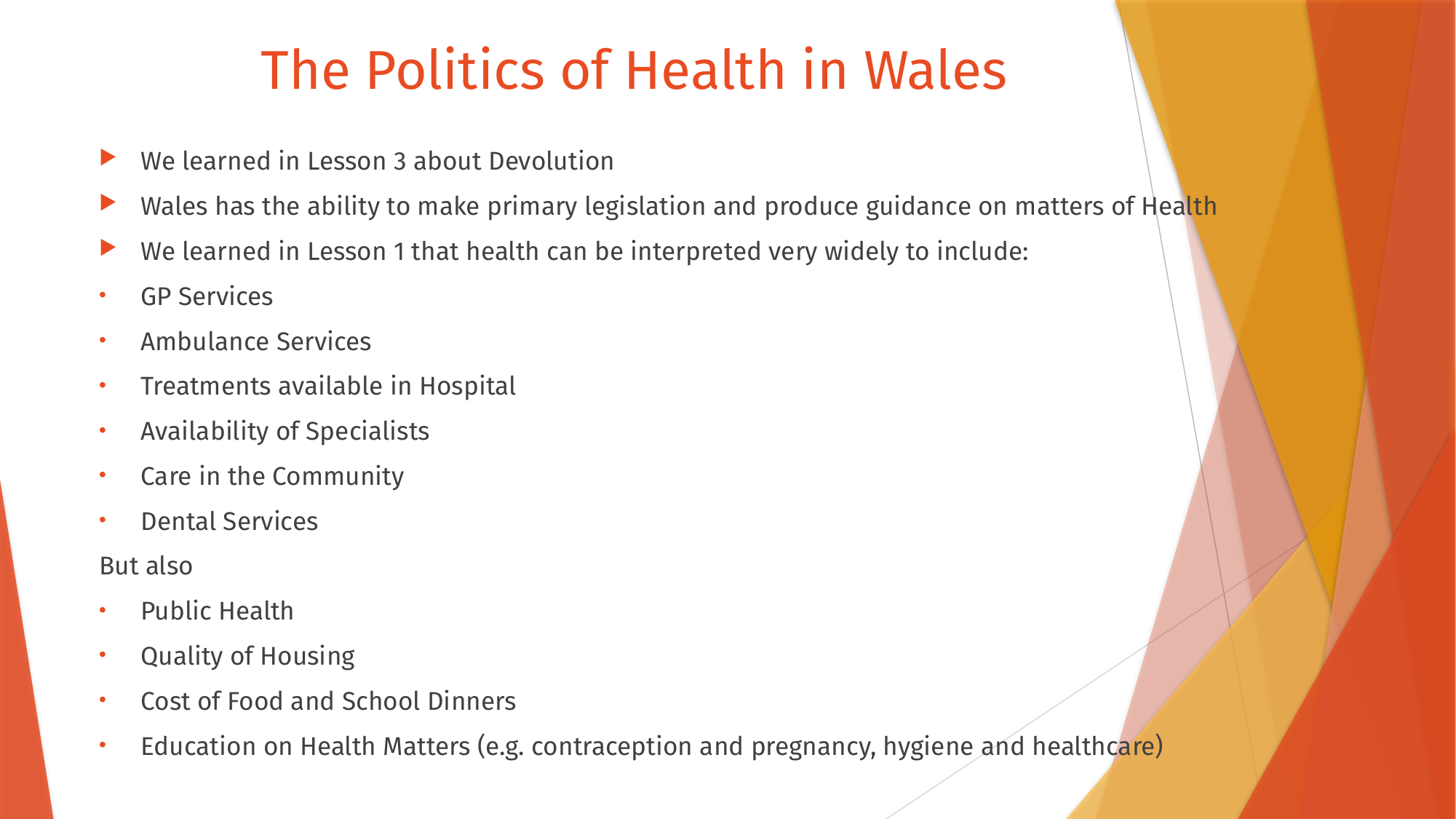

# The Politics of Health in Wales
We learned in Lesson 3 about Devolution
Wales has the ability to make primary legislation and produce guidance on matters of Health
We learned in Lesson 1 that health can be interpreted very widely to include:
GP Services
Ambulance Services
Treatments available in Hospital
Availability of Specialists
Care in the Community
Dental Services
But also
Public Health
Quality of Housing
Cost of Food and School Dinners
Education on Health Matters (e.g. contraception and pregnancy, hygiene and healthcare)